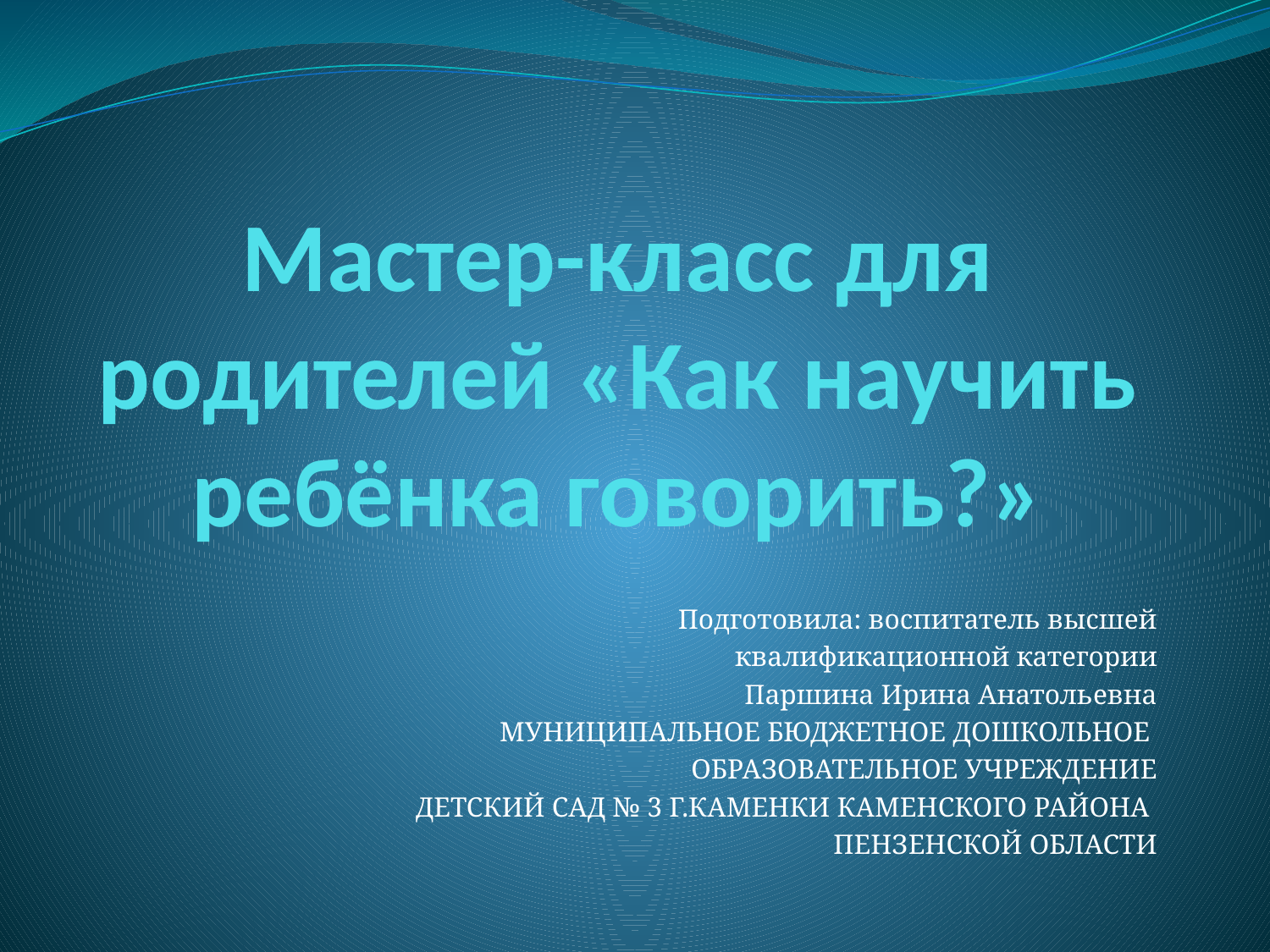

# Мастер-класс для родителей «Как научить ребёнка говорить?»
Подготовила: воспитатель высшей
 квалификационной категории
Паршина Ирина Анатольевна
МУНИЦИПАЛЬНОЕ БЮДЖЕТНОЕ ДОШКОЛЬНОЕ
ОБРАЗОВАТЕЛЬНОЕ УЧРЕЖДЕНИЕ
 ДЕТСКИЙ САД № 3 Г.КАМЕНКИ КАМЕНСКОГО РАЙОНА
ПЕНЗЕНСКОЙ ОБЛАСТИ